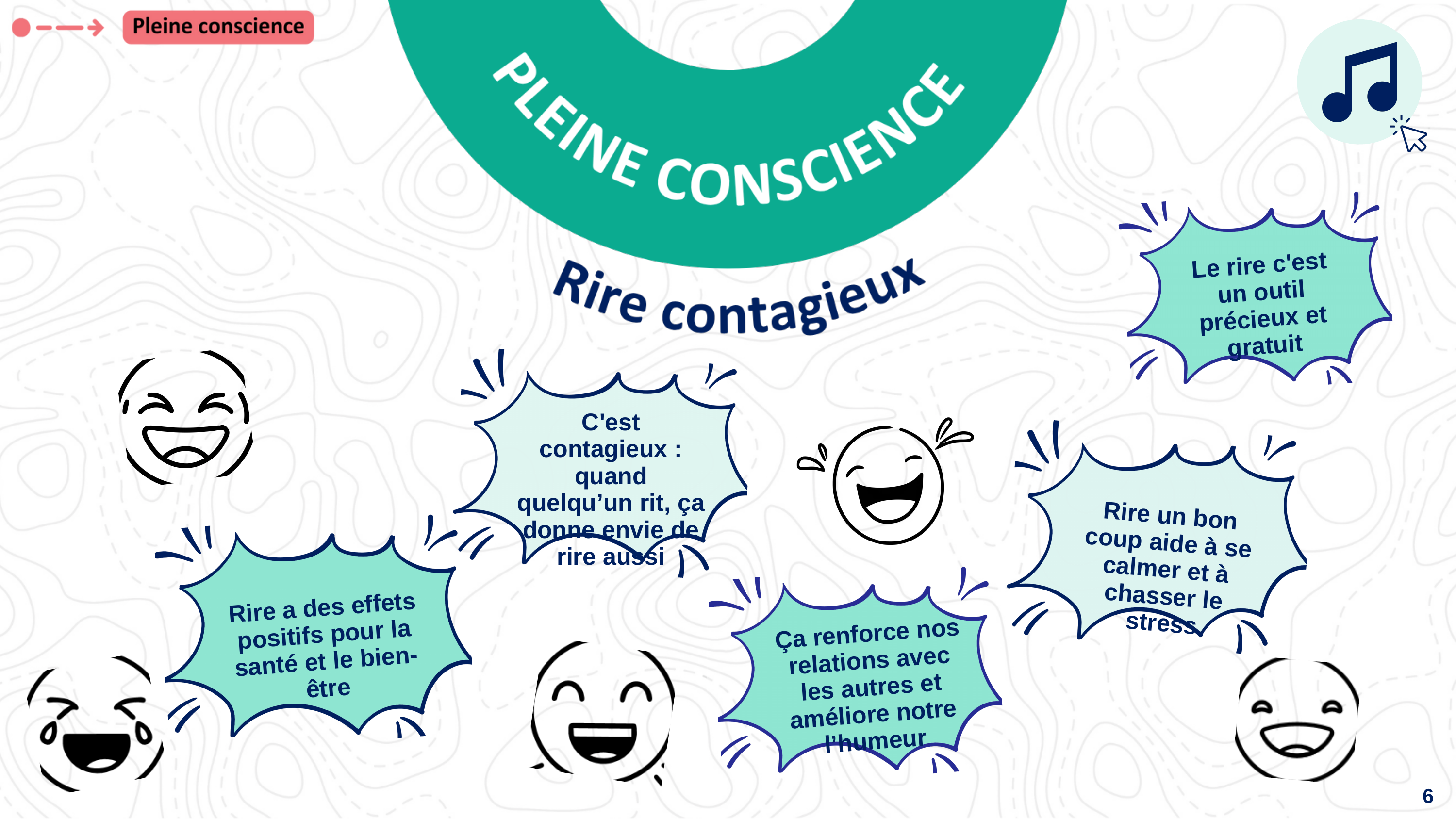

Le rire c'est un outil précieux et gratuit

C'est contagieux : quand quelqu’un rit, ça donne envie de rire aussi

Rire un bon coup aide à se calmer et à chasser le stress

Rire a des effets positifs pour la santé et le bien-être
Ça renforce nos relations avec les autres et améliore notre l’humeur

6